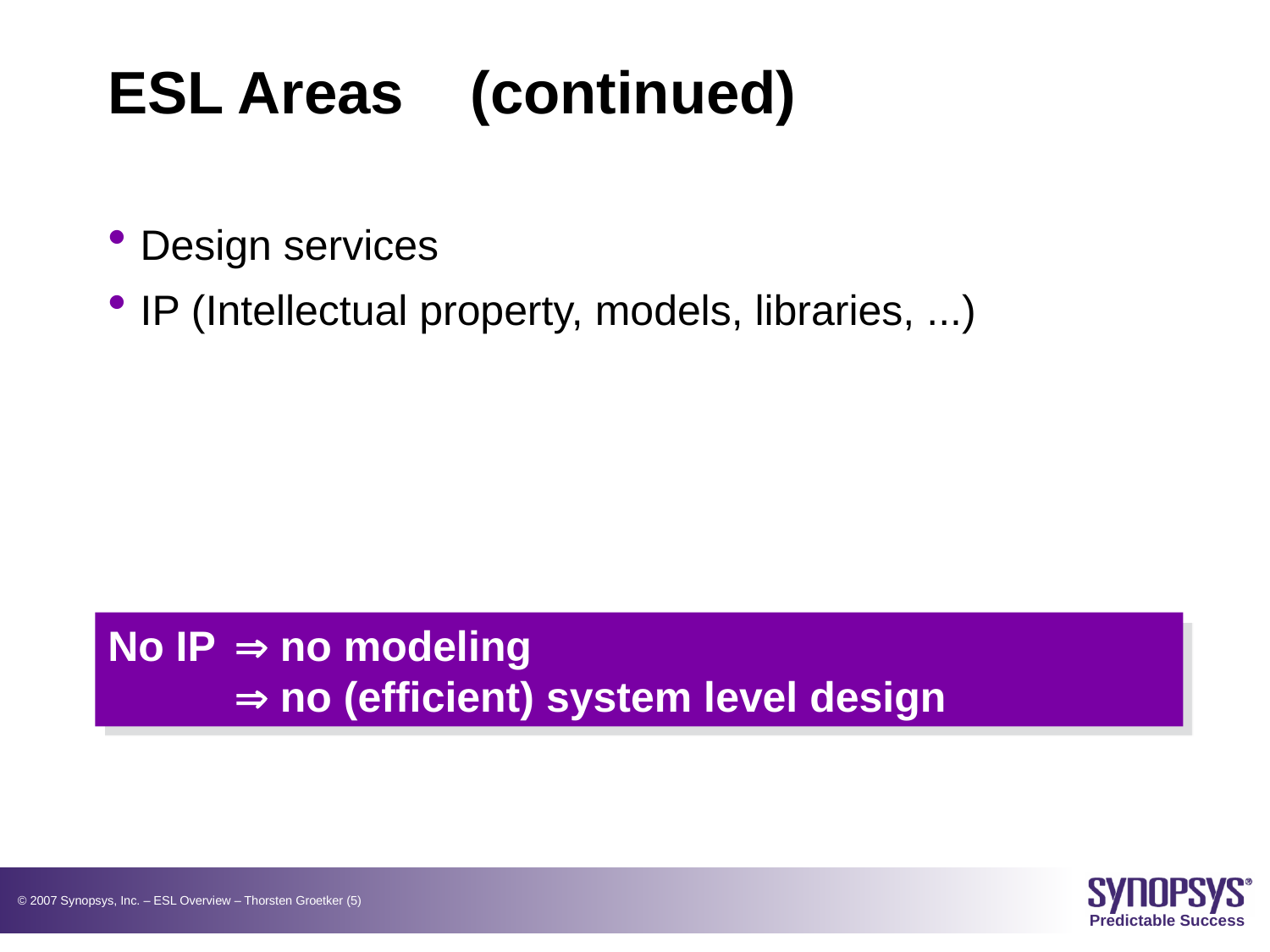

# ESL Areas    (continued)
Design services
IP (Intellectual property, models, libraries, ...)

No IP 	⇒ no modeling
	⇒ no (efficient) system level design